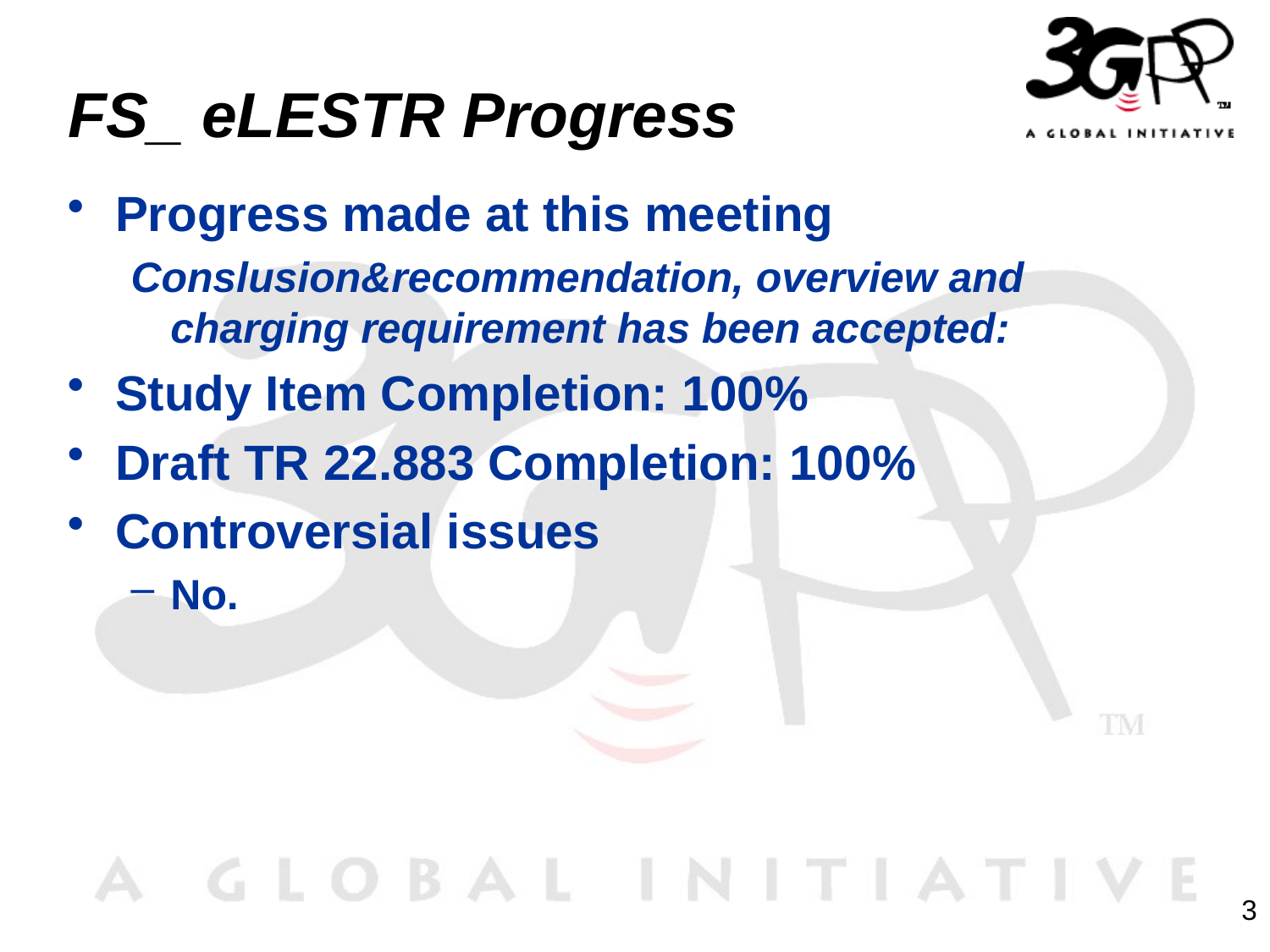

# FS_ eLESTR Progress
Progress made at this meeting
Conslusion&recommendation, overview and charging requirement has been accepted:
Study Item Completion: 100%
Draft TR 22.883 Completion: 100%
Controversial issues
No.
3